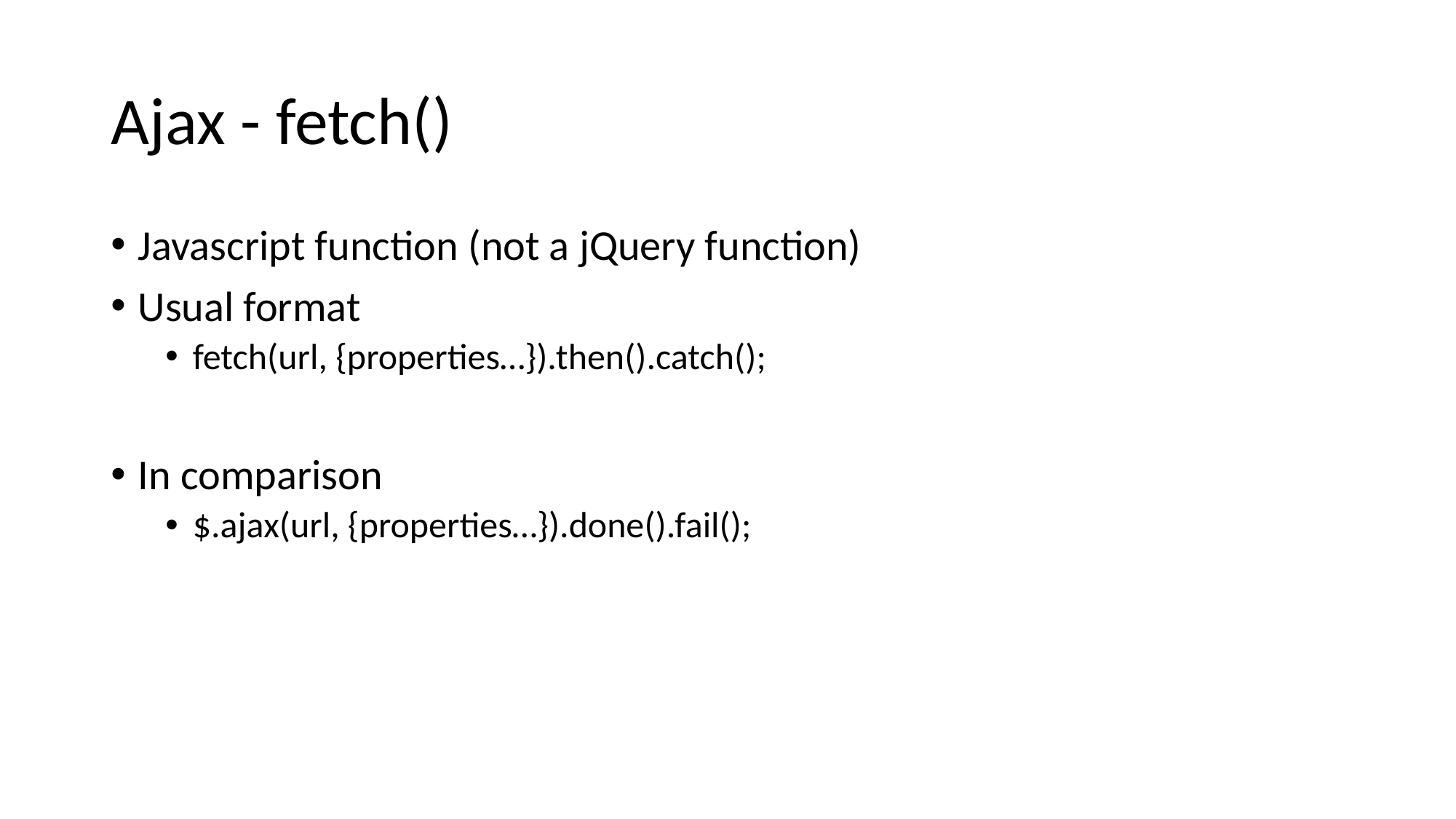

# Ajax - fetch()
Javascript function (not a jQuery function)
Usual format
fetch(url, {properties…}).then().catch();

In comparison
$.ajax(url, {properties…}).done().fail();